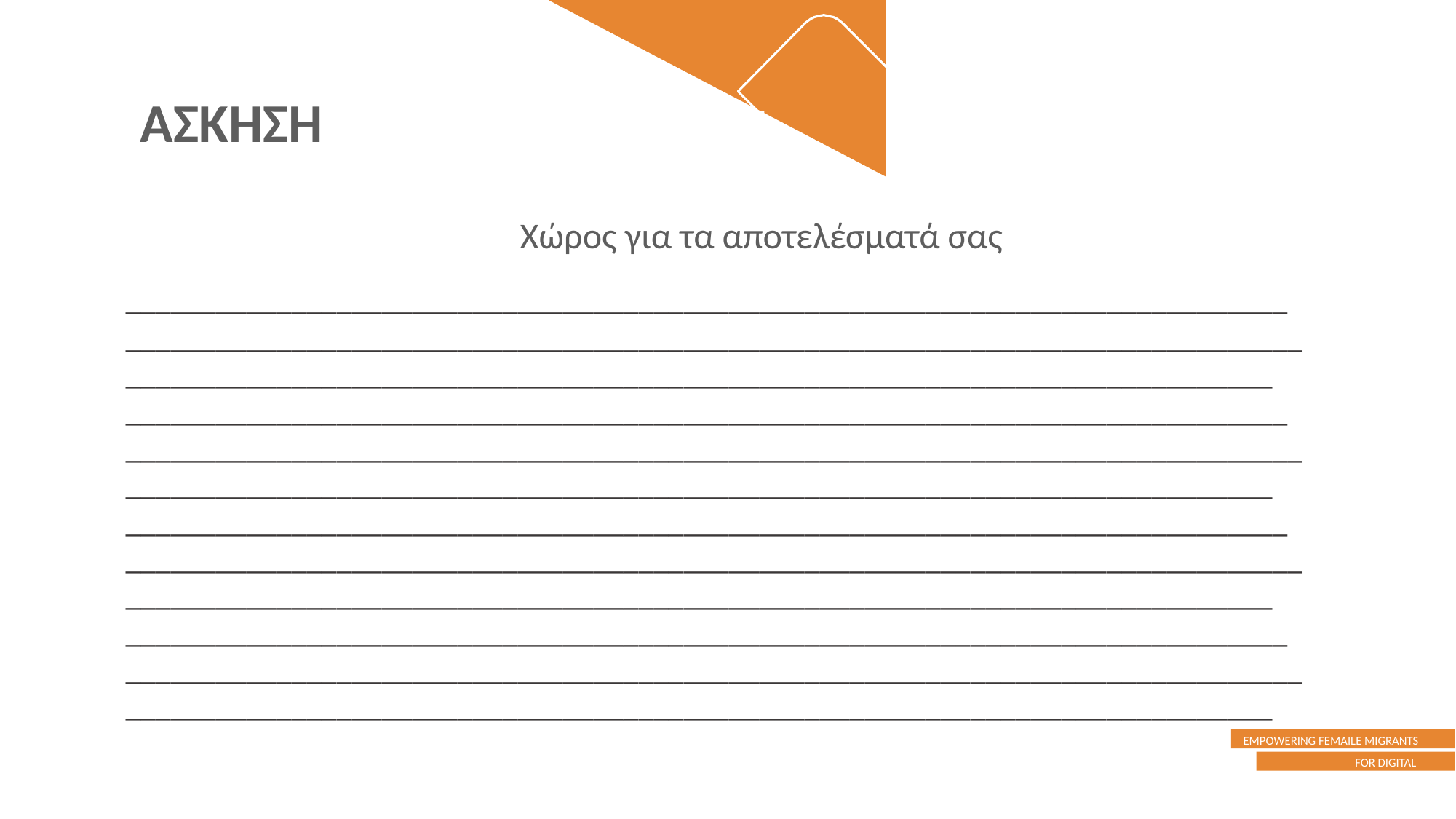

ΑΣΚΗΣΗ
Χώρος για τα αποτελέσματά σας
_____________________________________________________________________________
__________________________________________________________________________________________________________________________________________________________
_____________________________________________________________________________
__________________________________________________________________________________________________________________________________________________________
_____________________________________________________________________________
__________________________________________________________________________________________________________________________________________________________
_____________________________________________________________________________
__________________________________________________________________________________________________________________________________________________________